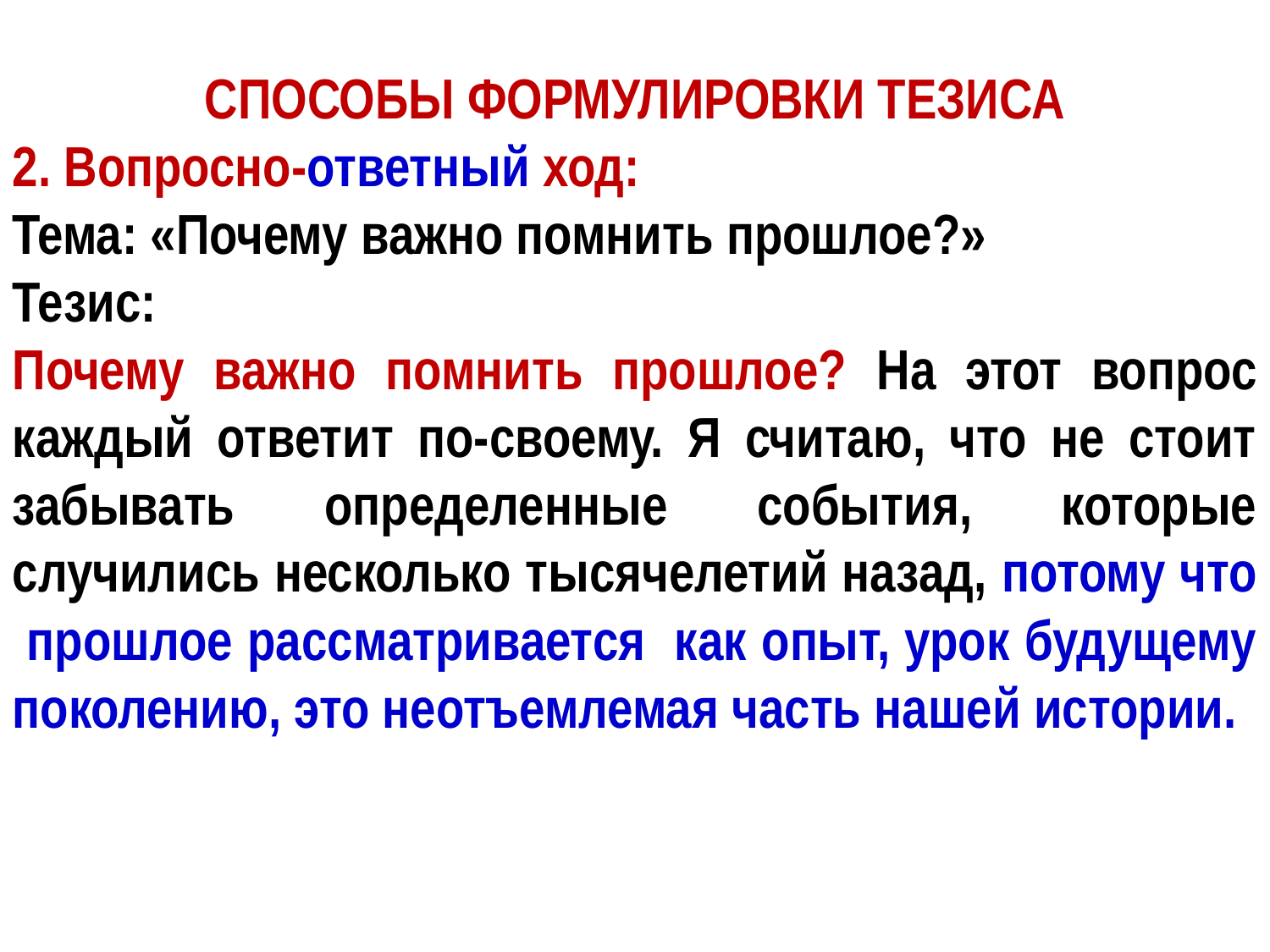

СПОСОБЫ ФОРМУЛИРОВКИ ТЕЗИСА
2. Вопросно-ответный ход:
Тема: «Почему важно помнить прошлое?»
Тезис:
Почему важно помнить прошлое? На этот вопрос каждый ответит по-своему. Я считаю, что не стоит забывать определенные события, которые случились несколько тысячелетий назад, потому что  прошлое рассматривается  как опыт, урок будущему поколению, это неотъемлемая часть нашей истории.